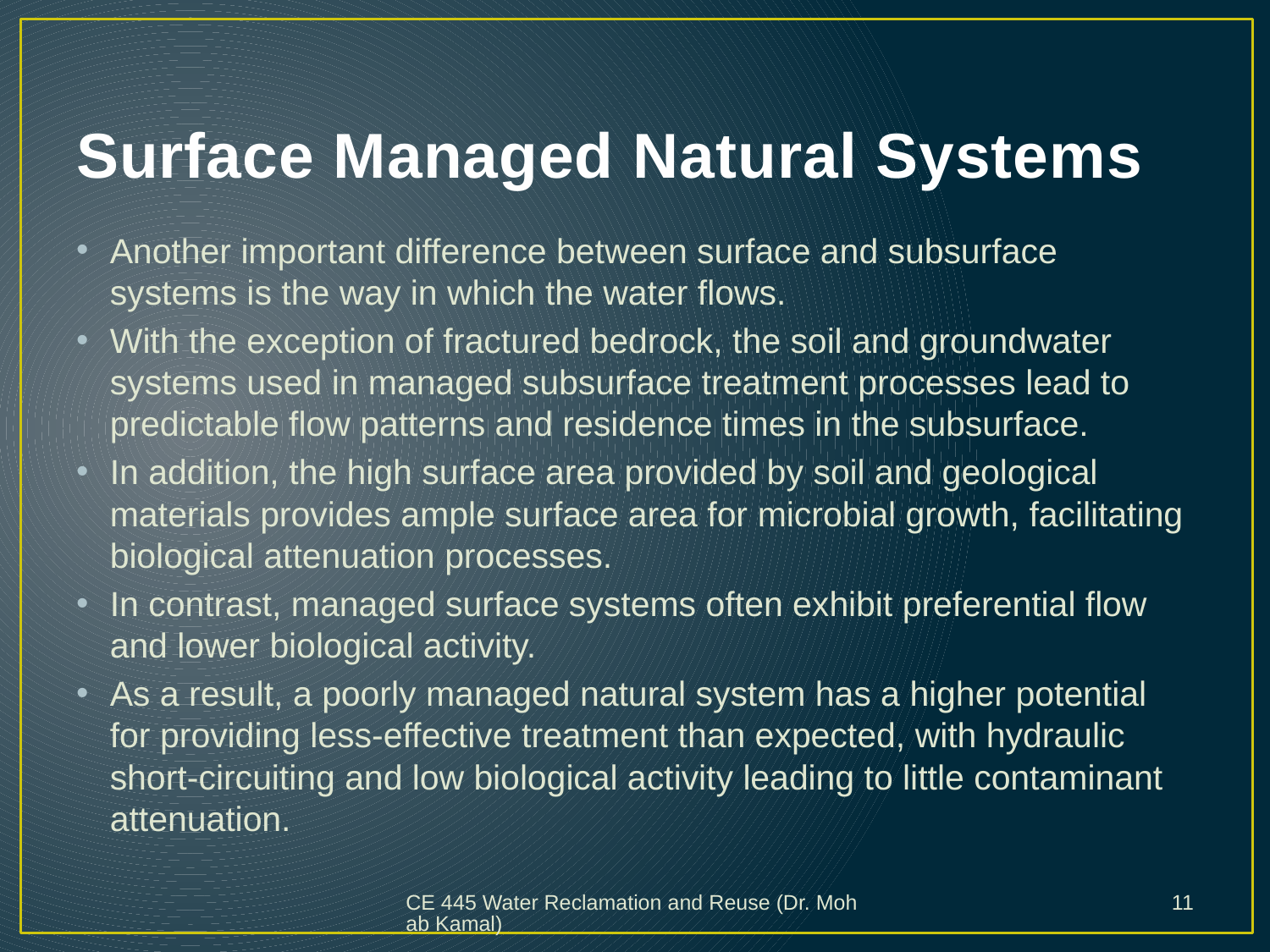

# Surface Managed Natural Systems
Another important difference between surface and subsurface systems is the way in which the water flows.
With the exception of fractured bedrock, the soil and groundwater systems used in managed subsurface treatment processes lead to predictable flow patterns and residence times in the subsurface.
In addition, the high surface area provided by soil and geological materials provides ample surface area for microbial growth, facilitating biological attenuation processes.
In contrast, managed surface systems often exhibit preferential flow and lower biological activity.
As a result, a poorly managed natural system has a higher potential for providing less-effective treatment than expected, with hydraulic short-circuiting and low biological activity leading to little contaminant attenuation.
CE 445 Water Reclamation and Reuse (Dr. Mohab Kamal)
11